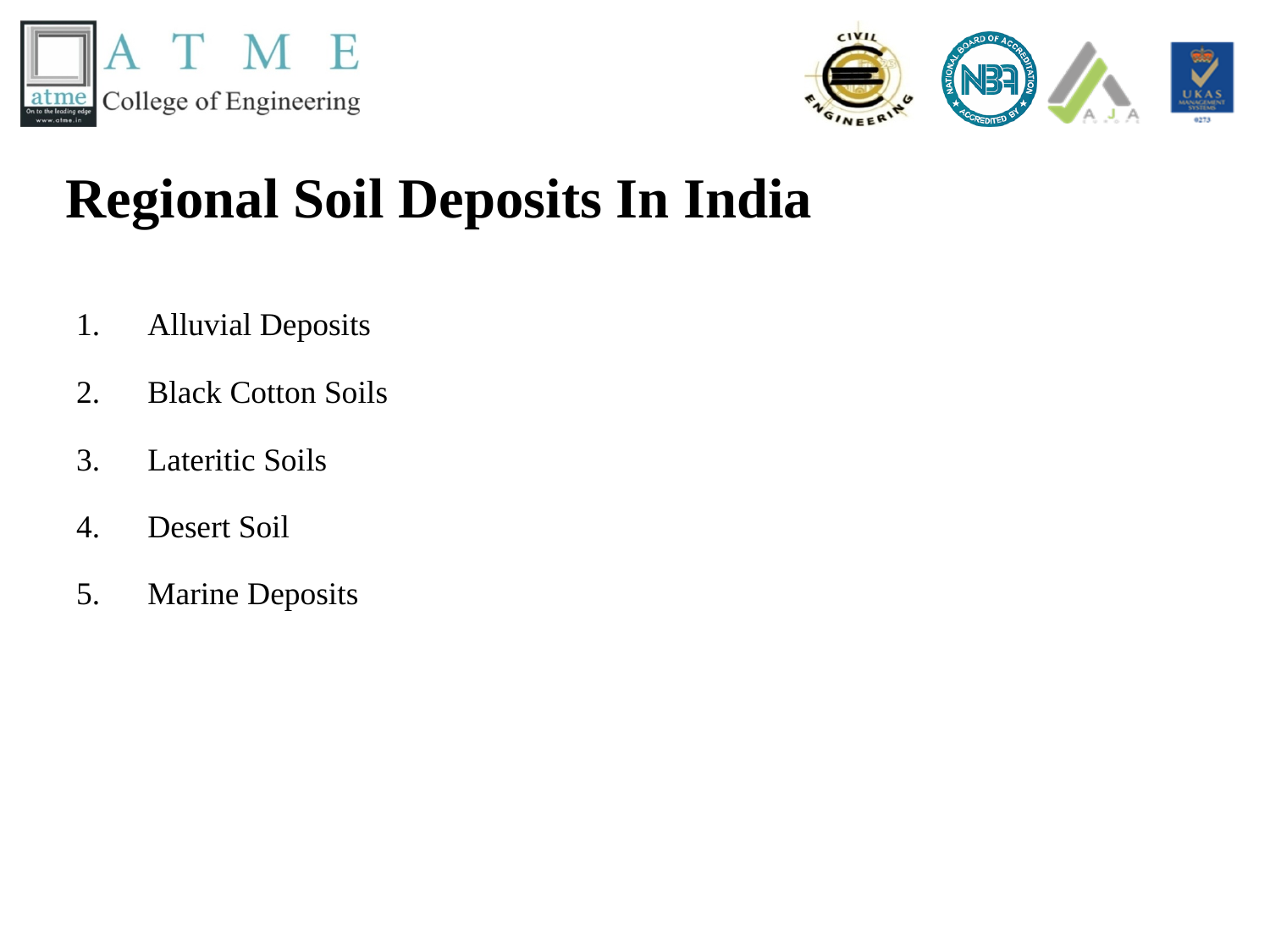

# Regional Soil Deposits In India
Alluvial Deposits
Black Cotton Soils
Lateritic Soils
Desert Soil
Marine Deposits